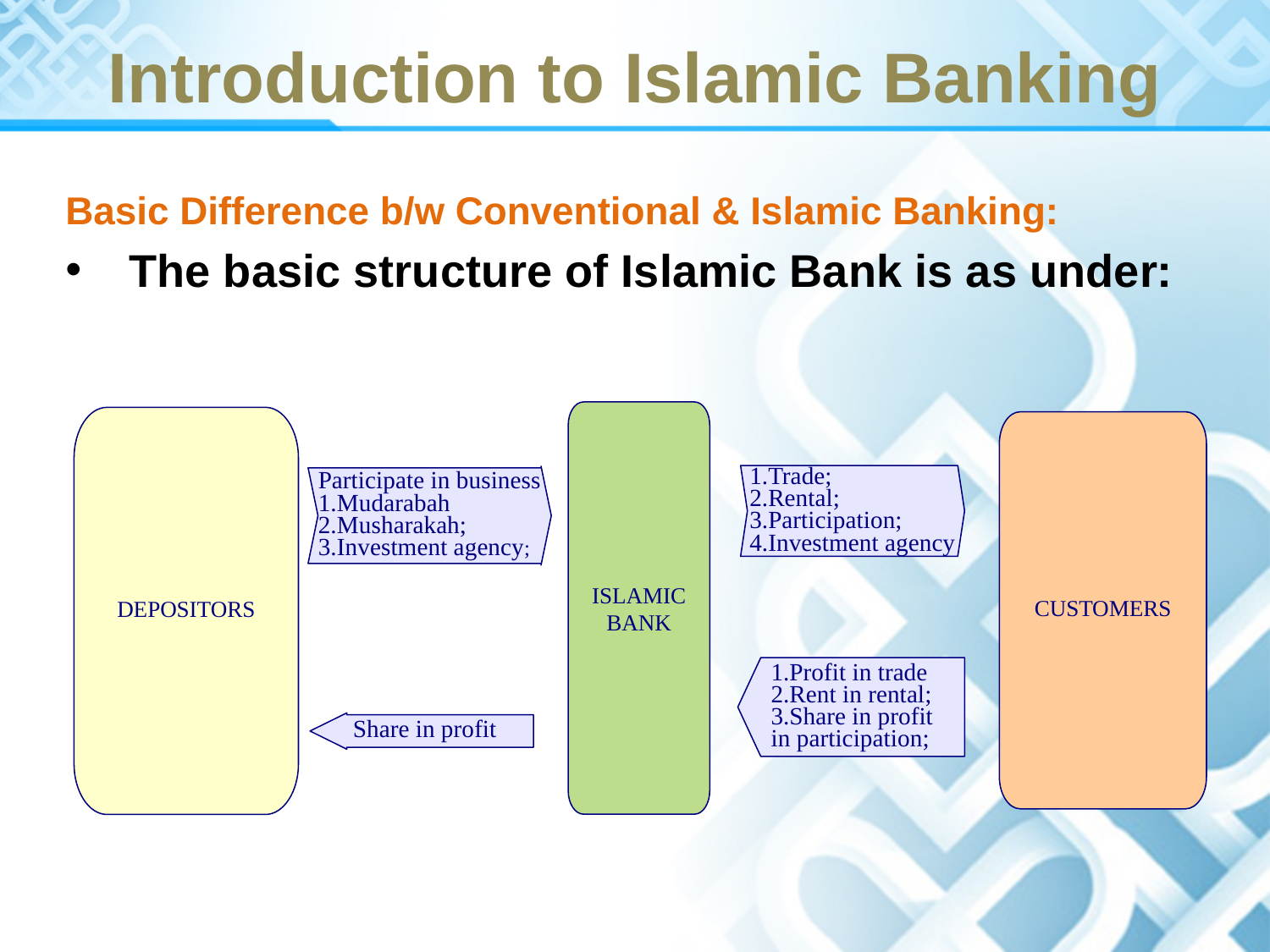

Introduction to Islamic Banking
Basic Difference b/w Conventional & Islamic Banking:
The basic structure of Islamic Bank is as under:

ISLAMIC BANK
DEPOSITORS
CUSTOMERS
Participate in business
Mudarabah
Musharakah;
Investment agency;
Trade;
Rental;
Participation;
Investment agency
Profit in trade
Rent in rental;
Share in profit in participation;
Share in profit